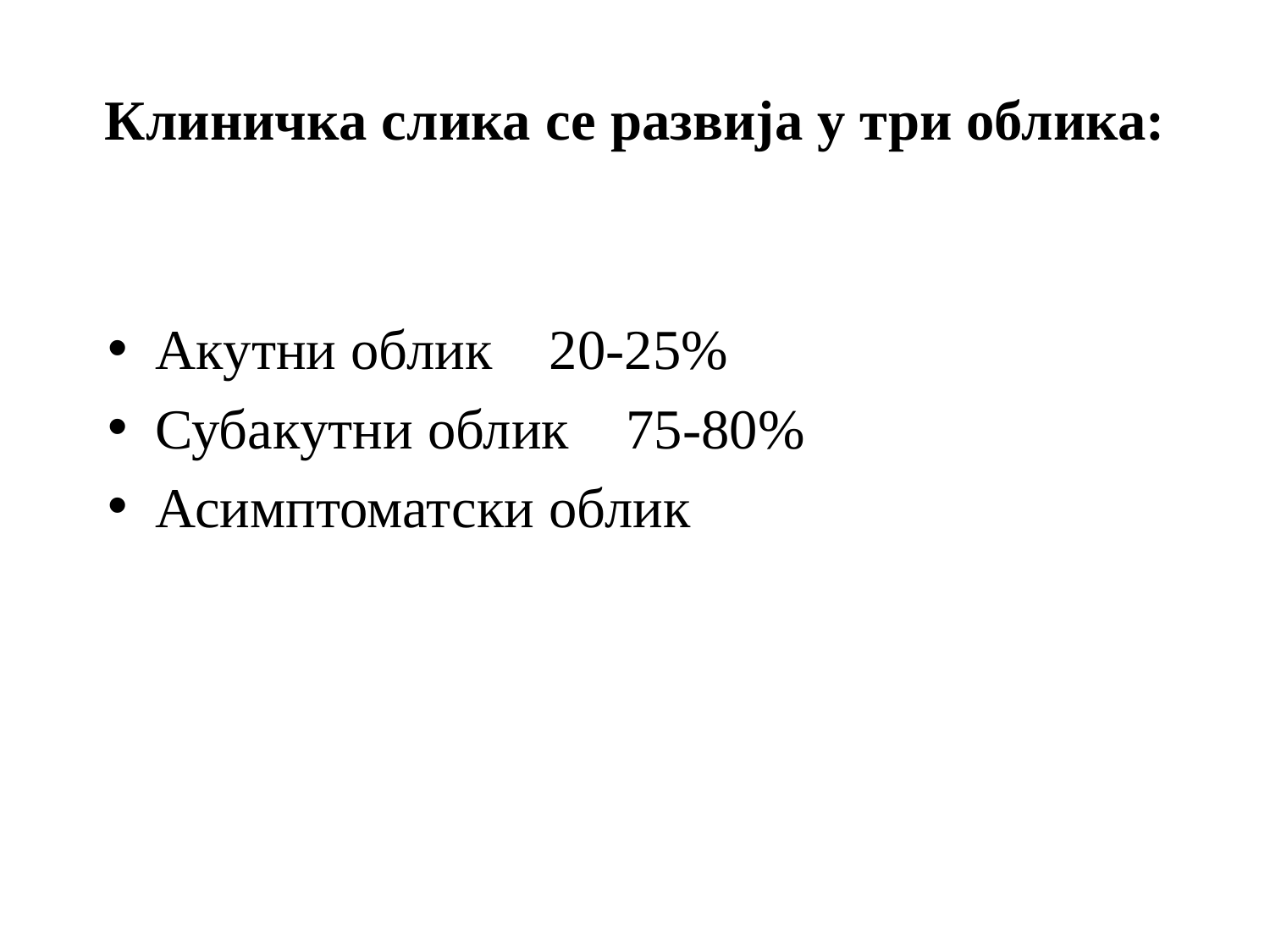

# Клиничка слика се развија у три облика:
Акутни облик    20-25%
Субакутни облик    75-80%
Асимптоматски облик